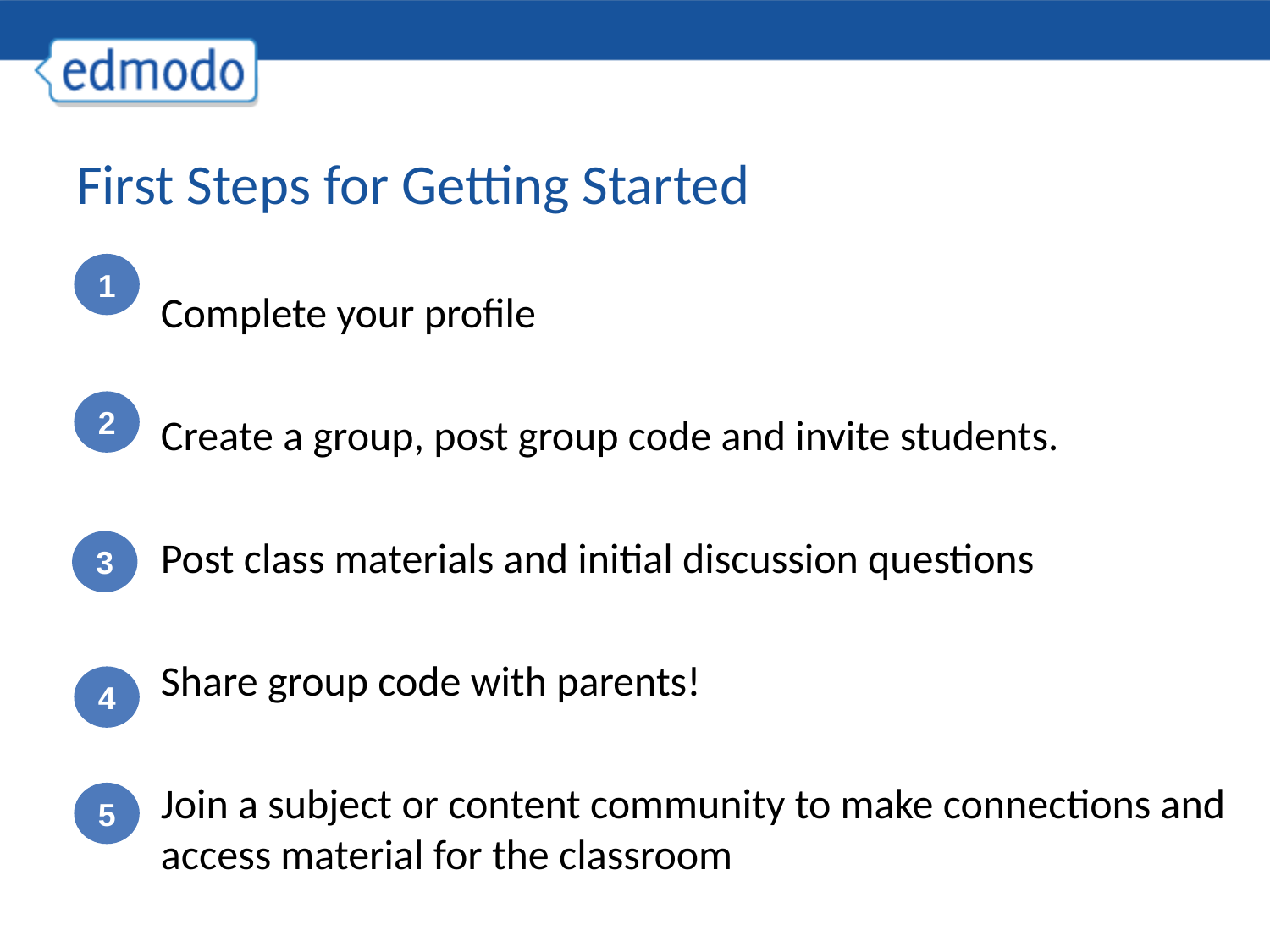

# First Steps for Getting Started
1
Complete your profile

Create a group, post group code and invite students.

Post class materials and initial discussion questions

Share group code with parents!

Join a subject or content community to make connections and access material for the classroom

2
3
4
5